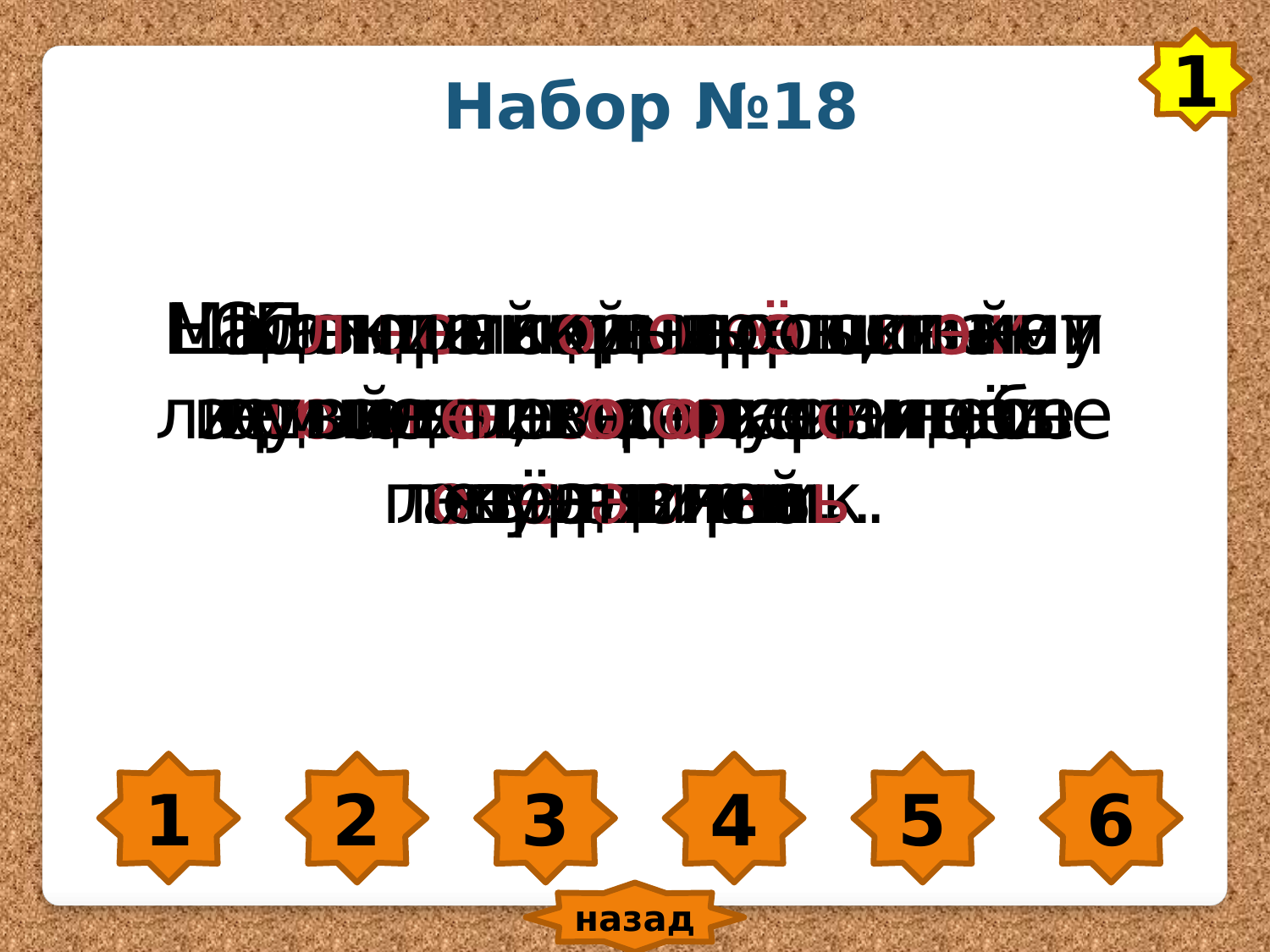

1
Набор №18
Над горными вершинами сияла одинокая звёздочка.
Каждый день тысячи людей въезжают в новые квартиры.
Школьники выращивают лимоны, мандарины и апельсины.
По лесной заросшей тропе осторожно идёт пограничник.
Мальчик подошёл к окну и увидел высоко в небе журавлей.
Солнце скрылось, и на землю тихо опустилась летняя ночь.
1
2
3
4
5
6
назад